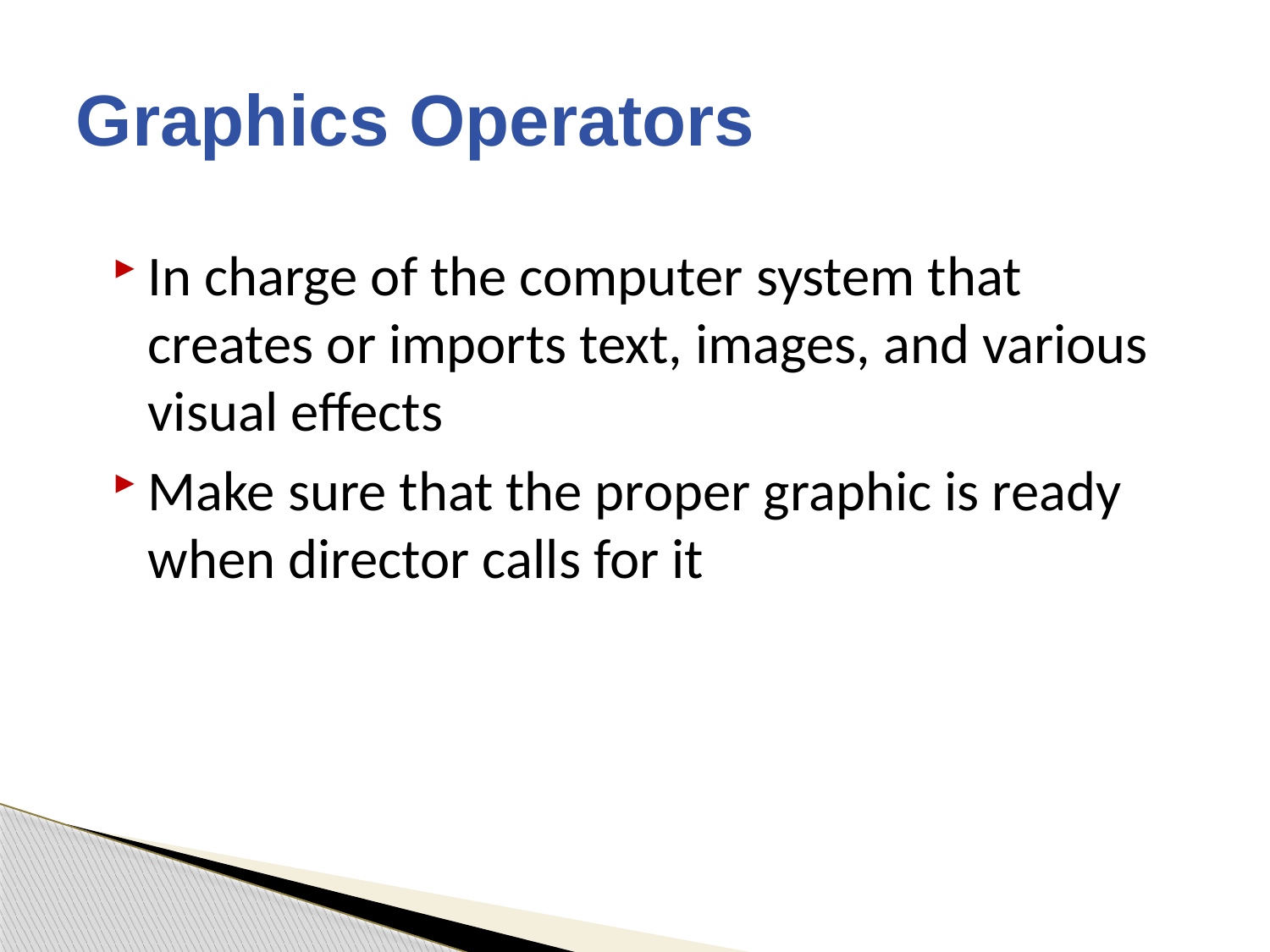

# Graphics Operators
In charge of the computer system that creates or imports text, images, and various visual effects
Make sure that the proper graphic is ready when director calls for it